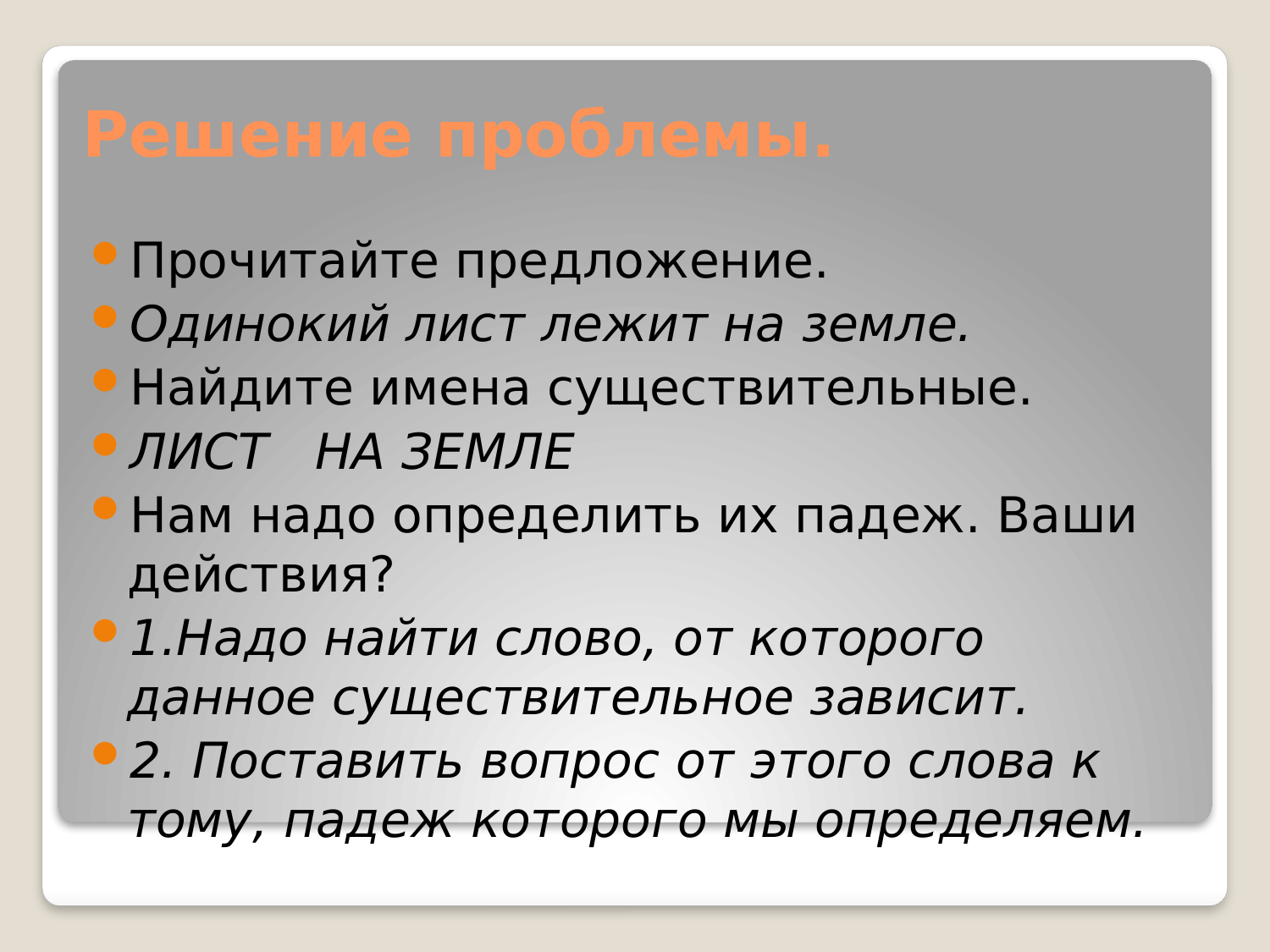

# Решение проблемы.
Прочитайте предложение.
Одинокий лист лежит на земле.
Найдите имена существительные.
ЛИСТ   НА ЗЕМЛЕ
Нам надо определить их падеж. Ваши действия?
1.Надо найти слово, от которого данное существительное зависит.
2. Поставить вопрос от этого слова к тому, падеж которого мы определяем.